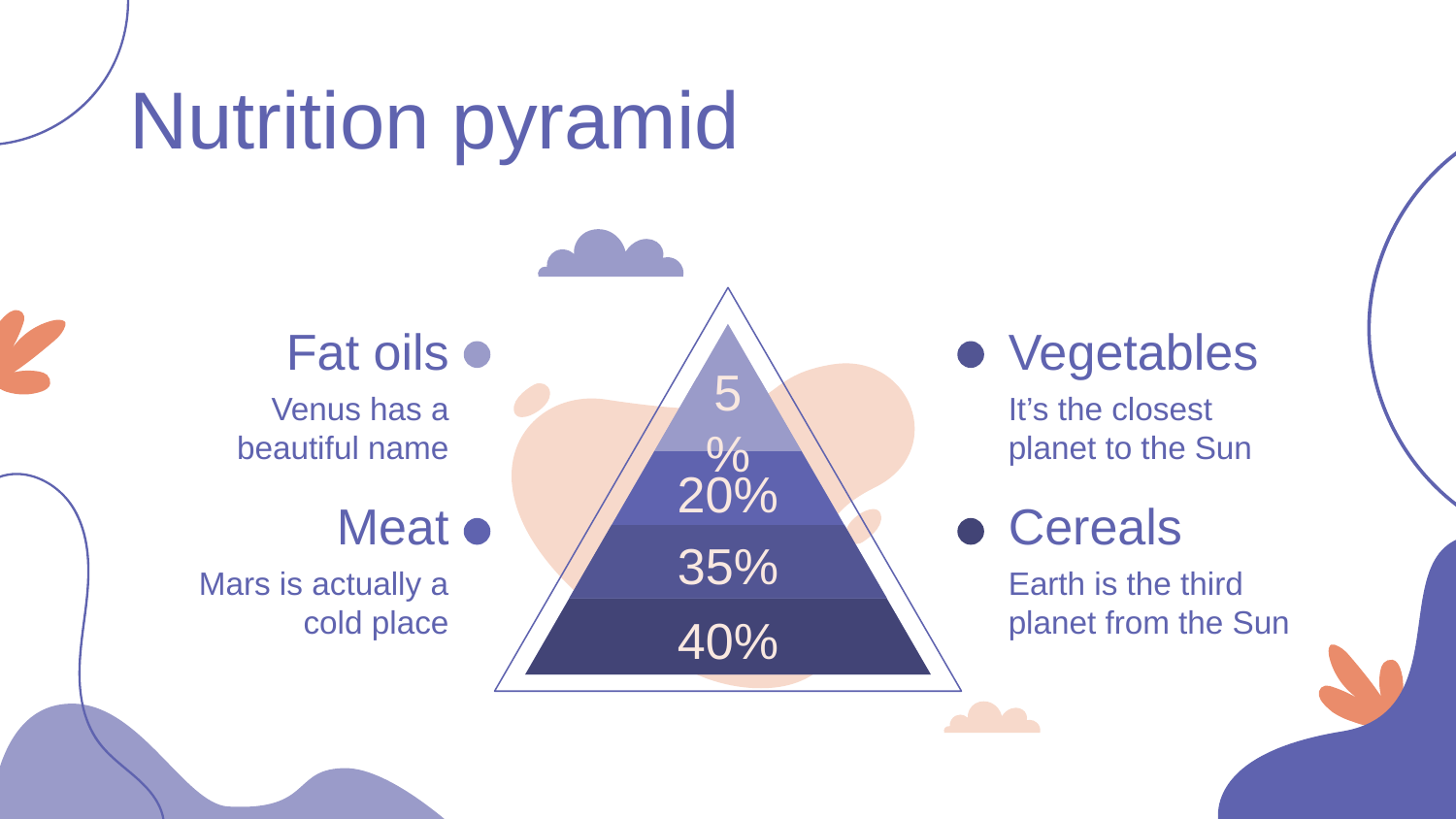

# Nutrition pyramid

Fat oils
Vegetables

5%
Venus has a beautiful name
It’s the closest planet to the Sun
20%
Meat
Cereals

35%
Mars is actually a cold place
Earth is the third planet from the Sun
40%